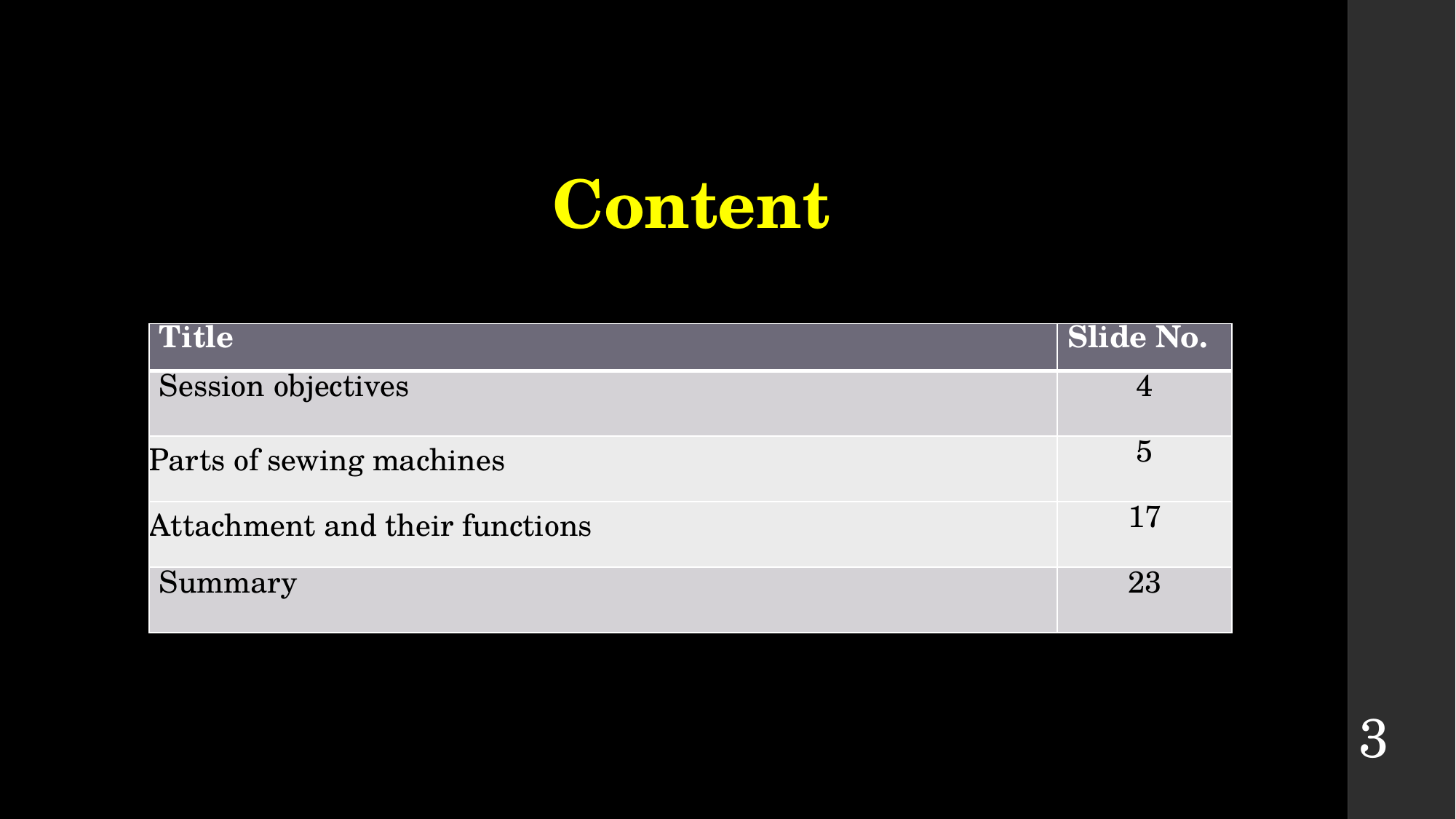

# Content
| Title | Slide No. |
| --- | --- |
| Session objectives | 4 |
| Parts of sewing machines | 5 |
| Attachment and their functions | 17 |
| Summary | 23 |
3